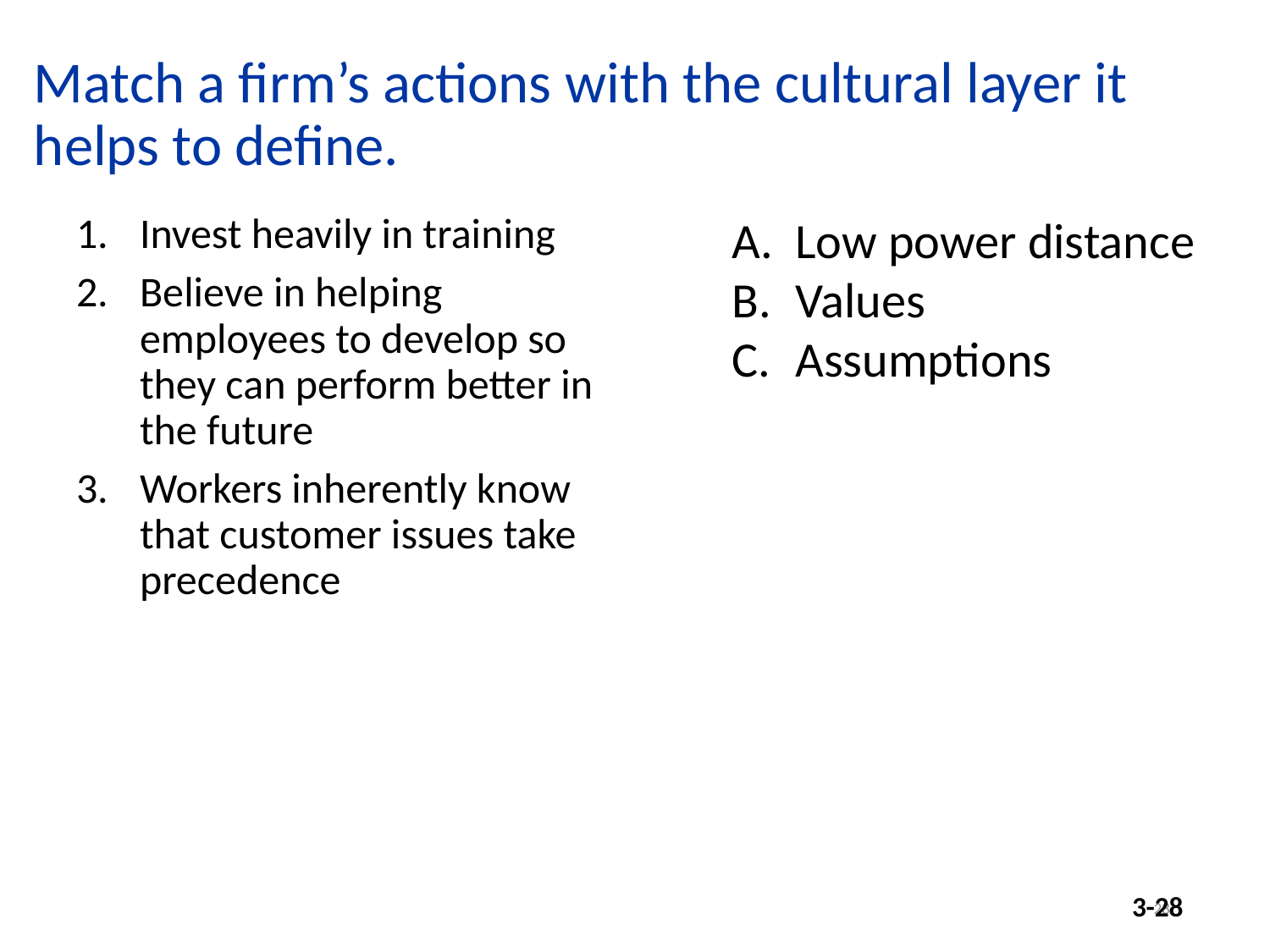

# Match a firm’s actions with the cultural layer it helps to define.
Low power distance
Values
Assumptions

Invest heavily in training
Believe in helping employees to develop so they can perform better in the future
Workers inherently know that customer issues take precedence
28